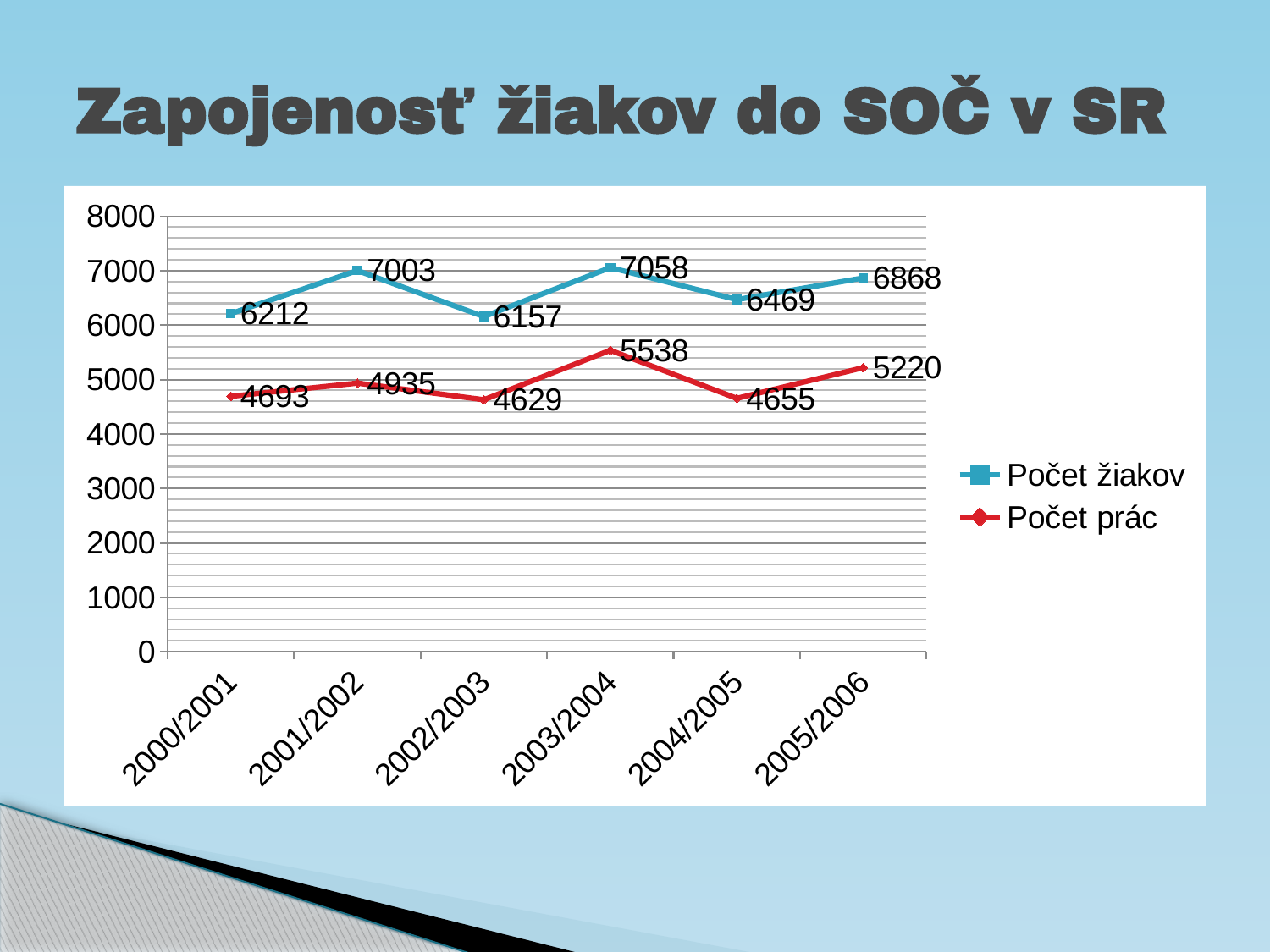

# Zapojenosť žiakov do SOČ v SR

### Chart

| Category | Počet žiakov | Počet prác |
|---|---|---|
| 2000/2001 | 6212.0 | 4693.0 |
| 2001/2002 | 7003.0 | 4935.0 |
| 2002/2003 | 6157.0 | 4629.0 |
| 2003/2004 | 7058.0 | 5538.0 |
| 2004/2005 | 6469.0 | 4655.0 |
| 2005/2006 | 6868.0 | 5220.0 |